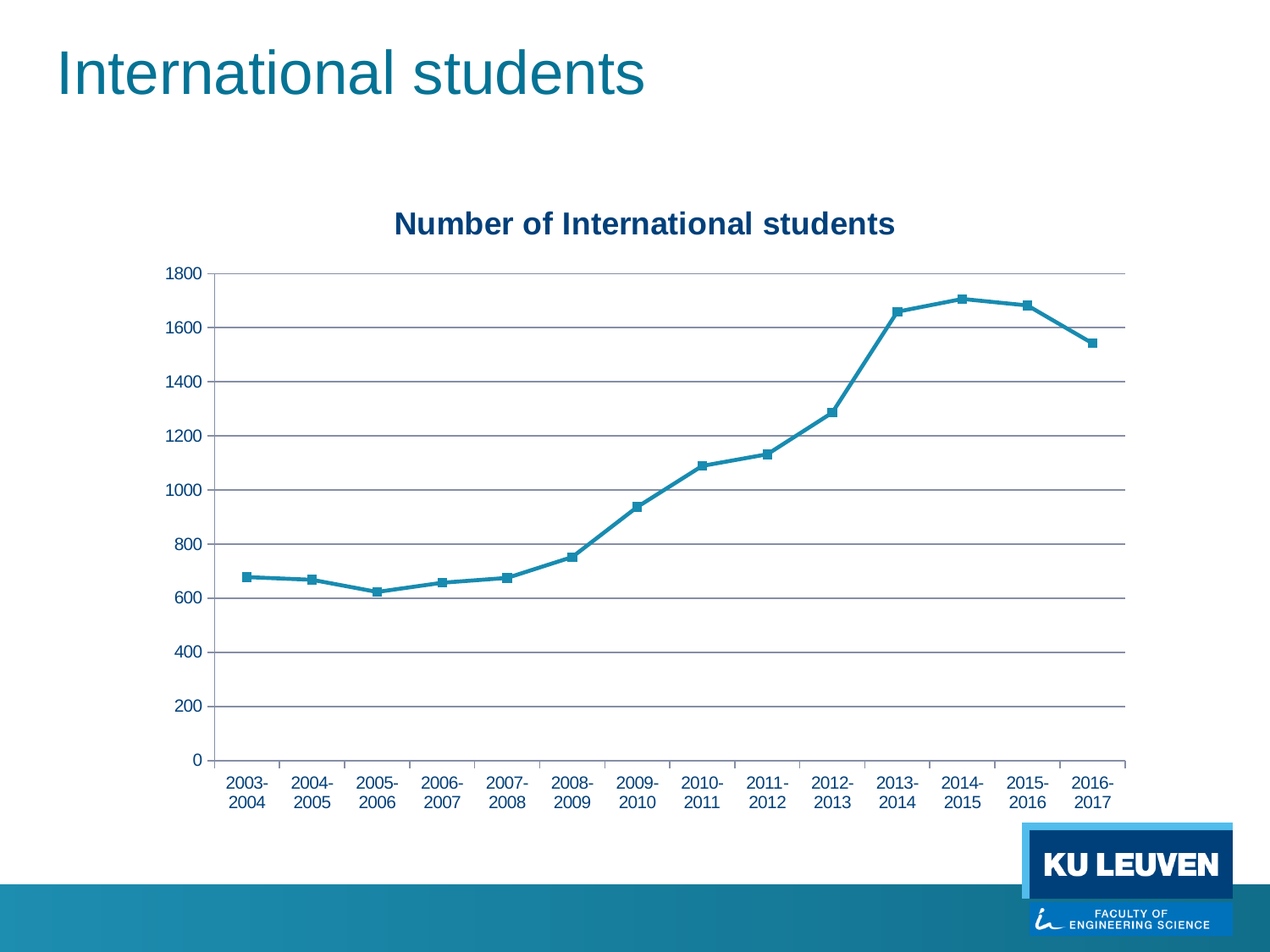

International students

### Chart:

| Category | Number of International students |
|---|---|
| 2003-2004 | 678.0 |
| 2004-2005 | 668.0 |
| 2005-2006 | 623.0 |
| 2006-2007 | 657.0 |
| 2007-2008 | 675.0 |
| 2008-2009 | 752.0 |
| 2009-2010 | 937.0 |
| 2010-2011 | 1089.0 |
| 2011-2012 | 1132.0 |
| 2012-2013 | 1286.0 |
| 2013-2014 | 1659.0 |
| 2014-2015 | 1706.0 |
| 2015-2016 | 1682.0 |
| 2016-2017 | 1542.0 |